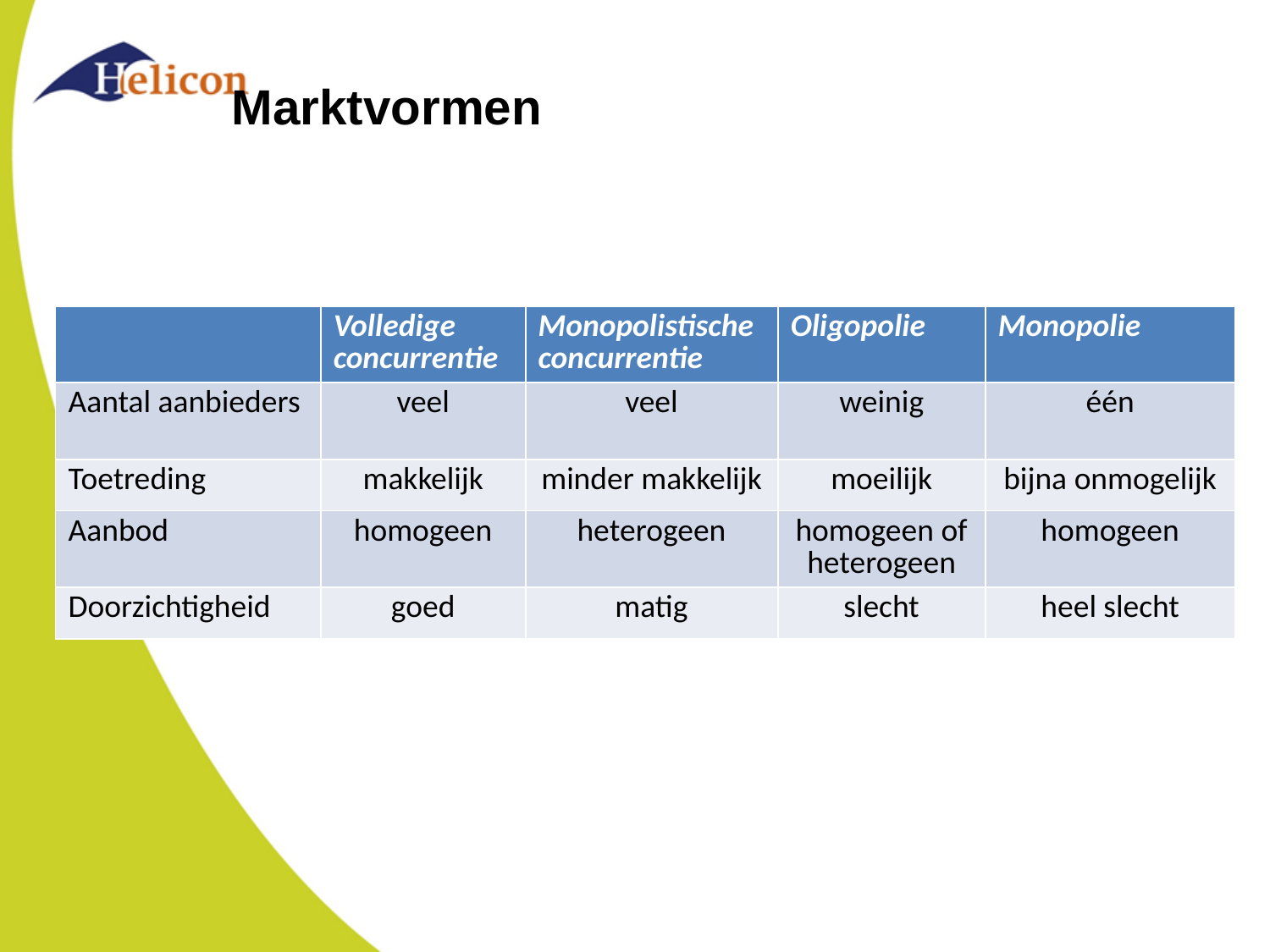

# Marktvormen
|  | Volledige concurrentie | Monopolistische concurrentie | Oligo­po­lie | Mono­po­lie |
| --- | --- | --- | --- | --- |
| Aantal aanbieders | veel | veel | weinig | één |
| Toetreding | makkelijk | minder makkelijk | moeilijk | bijna onmogelijk |
| Aanbod | homogeen | heterogeen | homogeen of heterogeen | homogeen |
| Doorzichtigheid | goed | matig | slecht | heel slecht |